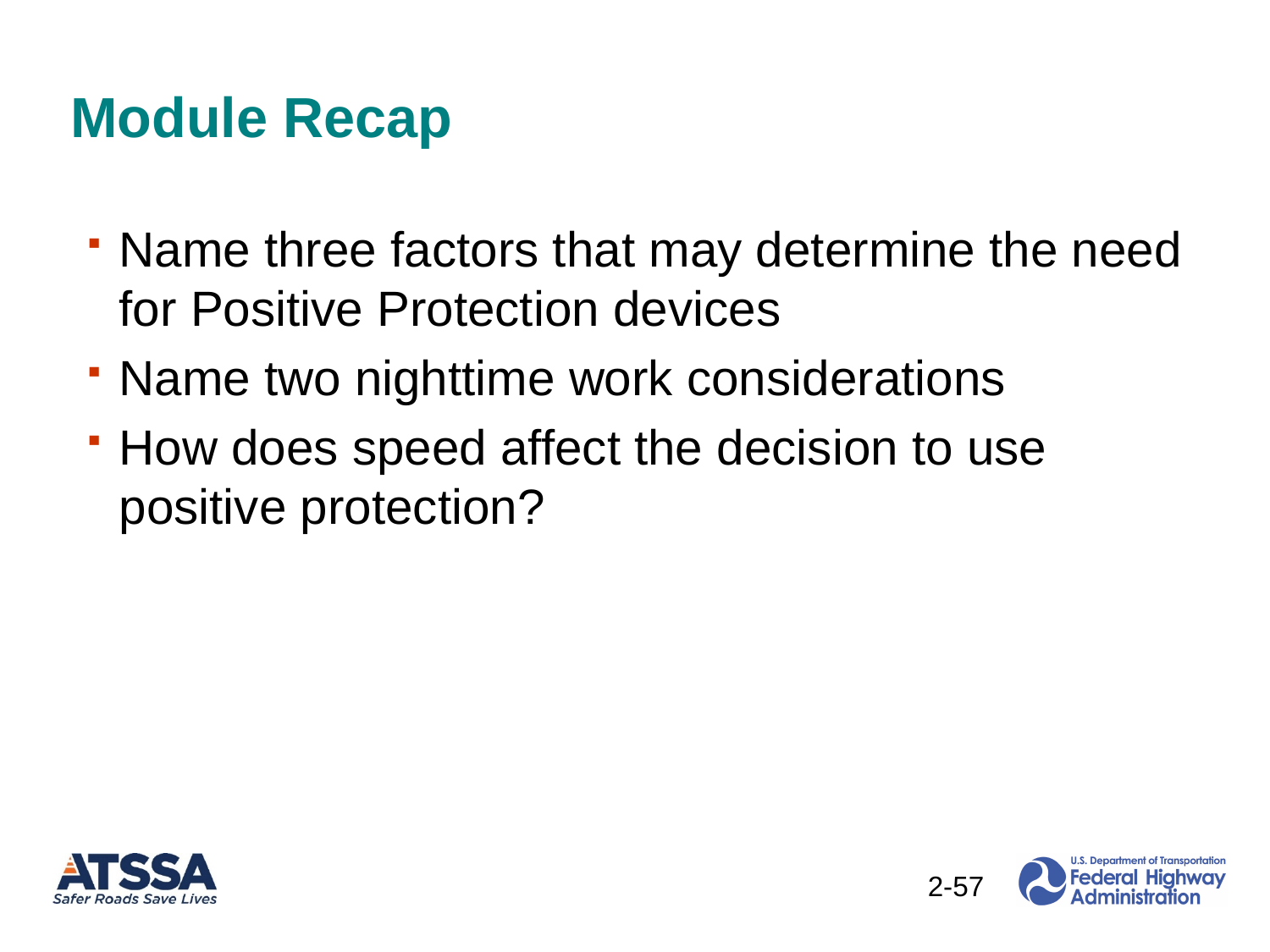

# Module Recap
Name three factors that may determine the need for Positive Protection devices
Name two nighttime work considerations
How does speed affect the decision to use positive protection?